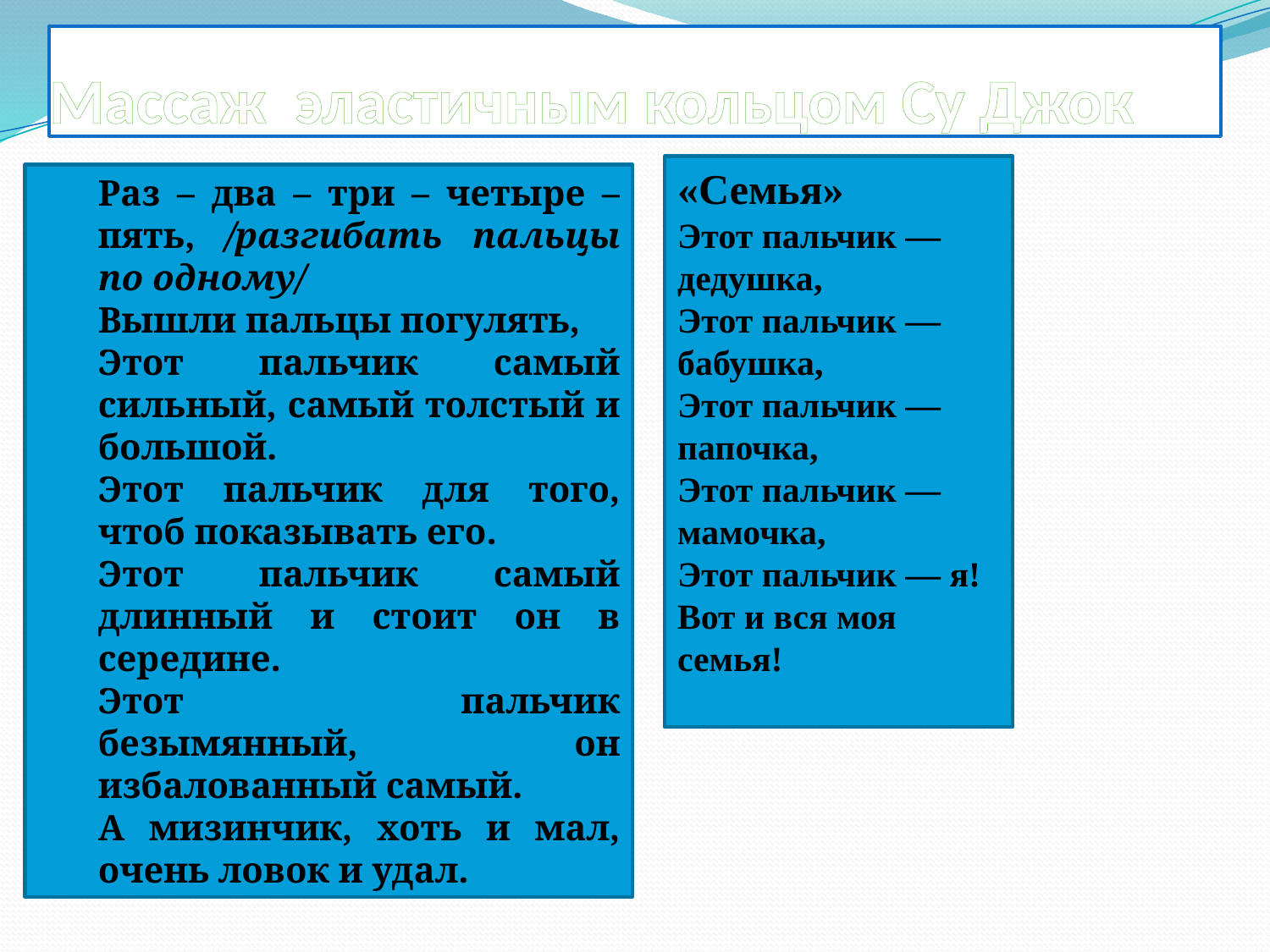

# Массаж  эластичным кольцом Су Джок
«Семья»
Этот пальчик — дедушка,
Этот пальчик — бабушка,
Этот пальчик — папочка,
Этот пальчик — мамочка,
Этот пальчик — я!
Вот и вся моя семья!

Раз – два – три – четыре – пять, /разгибать пальцы по одному/
Вышли пальцы погулять,
Этот пальчик самый сильный, самый толстый и большой.
Этот пальчик для того, чтоб показывать его.
Этот пальчик самый длинный и стоит он в середине.
Этот пальчик безымянный, он избалованный самый.
А мизинчик, хоть и мал, очень ловок и удал.